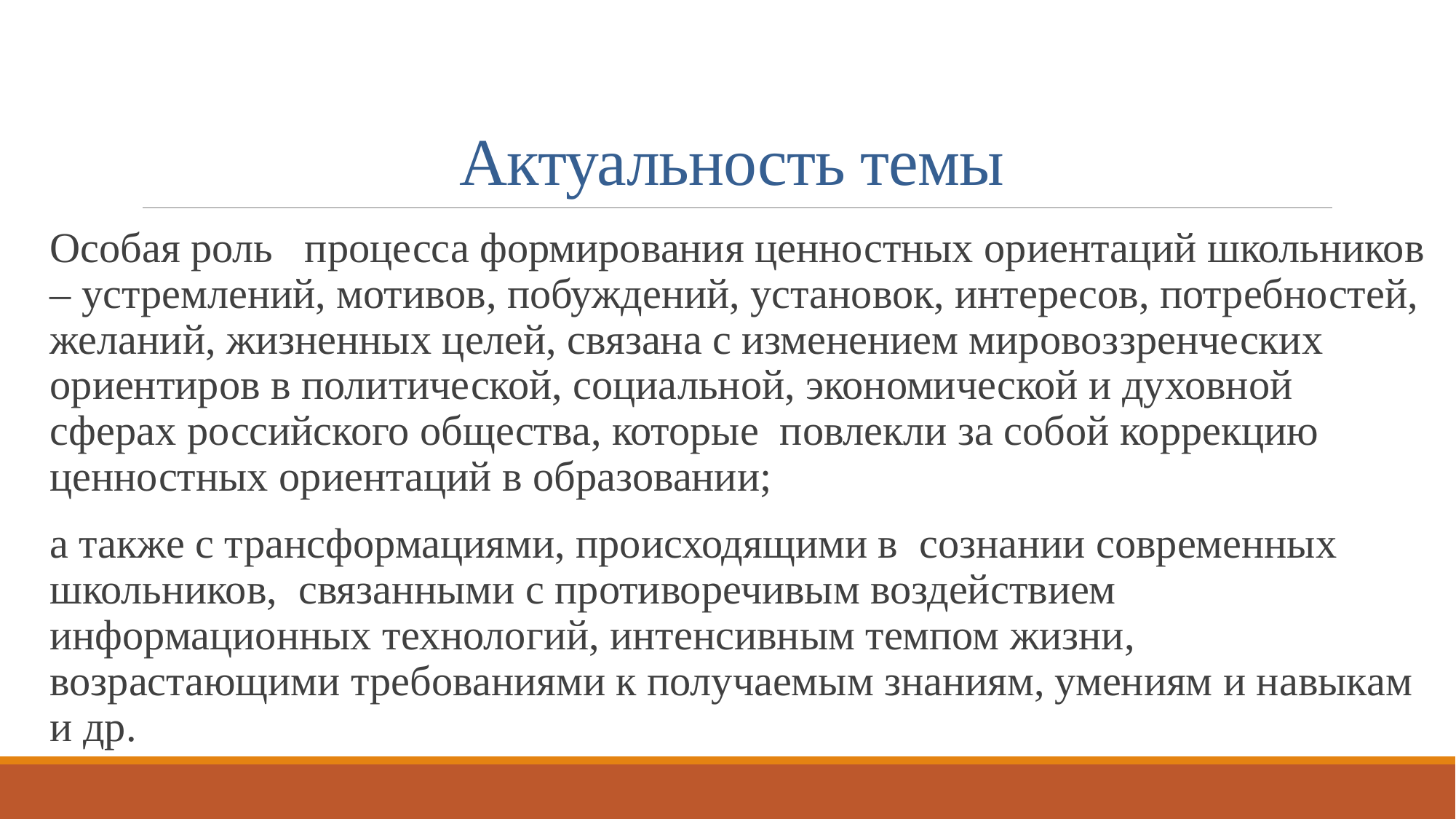

# Актуальность темы
Особая роль   процесса формирования ценностных ориентаций школьников – устремлений, мотивов, побуждений, установок, интересов, потребностей, желаний, жизненных целей, связана с изменением мировоззренческих ориентиров в политической, социальной, экономической и духовной сферах российского общества, которые  повлекли за собой коррекцию ценностных ориентаций в образовании;
а также с трансформациями, происходящими в  сознании современных школьников,  связанными с противоречивым воздействием информационных технологий, интенсивным темпом жизни, возрастающими требованиями к получаемым знаниям, умениям и навыкам и др.